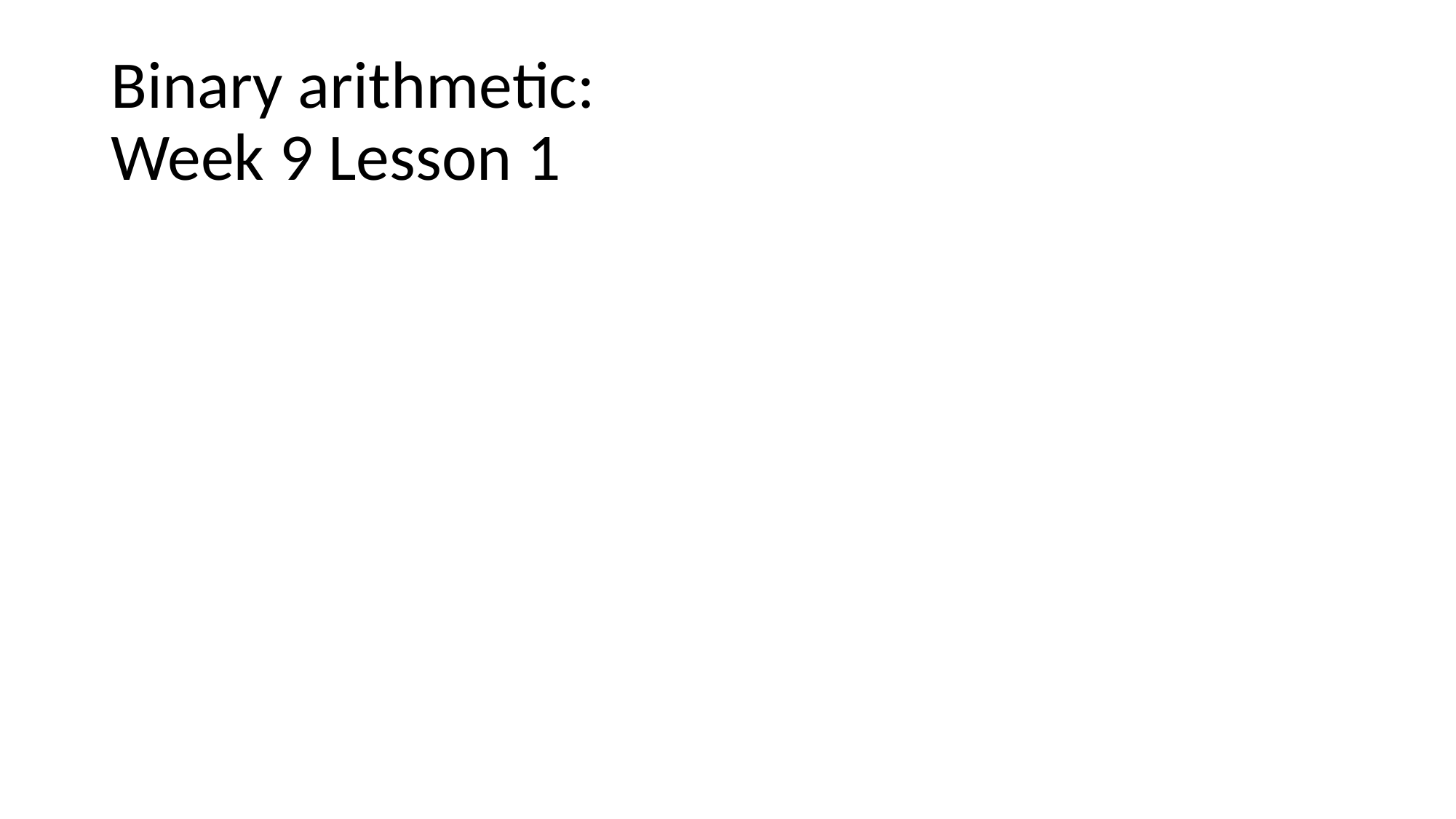

# Binary arithmetic: Week 9 Lesson 1